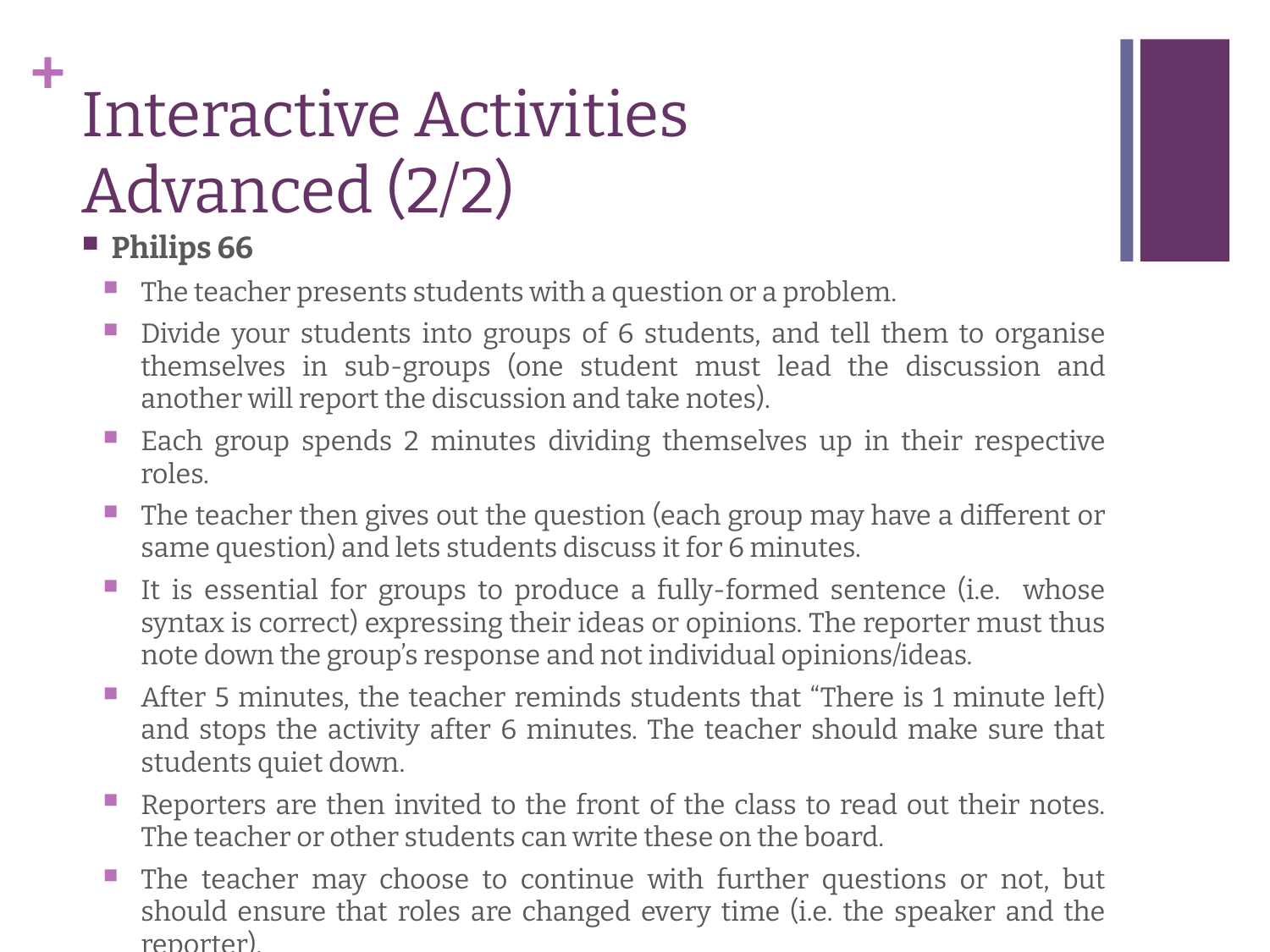

# Interactive Activities Advanced (2/2)
Philips 66
The teacher presents students with a question or a problem.
Divide your students into groups of 6 students, and tell them to organise themselves in sub-groups (one student must lead the discussion and another will report the discussion and take notes).
Each group spends 2 minutes dividing themselves up in their respective roles.
The teacher then gives out the question (each group may have a different or same question) and lets students discuss it for 6 minutes.
It is essential for groups to produce a fully-formed sentence (i.e.  whose syntax is correct) expressing their ideas or opinions. The reporter must thus note down the group’s response and not individual opinions/ideas.
After 5 minutes, the teacher reminds students that “There is 1 minute left) and stops the activity after 6 minutes. The teacher should make sure that students quiet down.
Reporters are then invited to the front of the class to read out their notes. The teacher or other students can write these on the board.
The teacher may choose to continue with further questions or not, but should ensure that roles are changed every time (i.e. the speaker and the reporter).